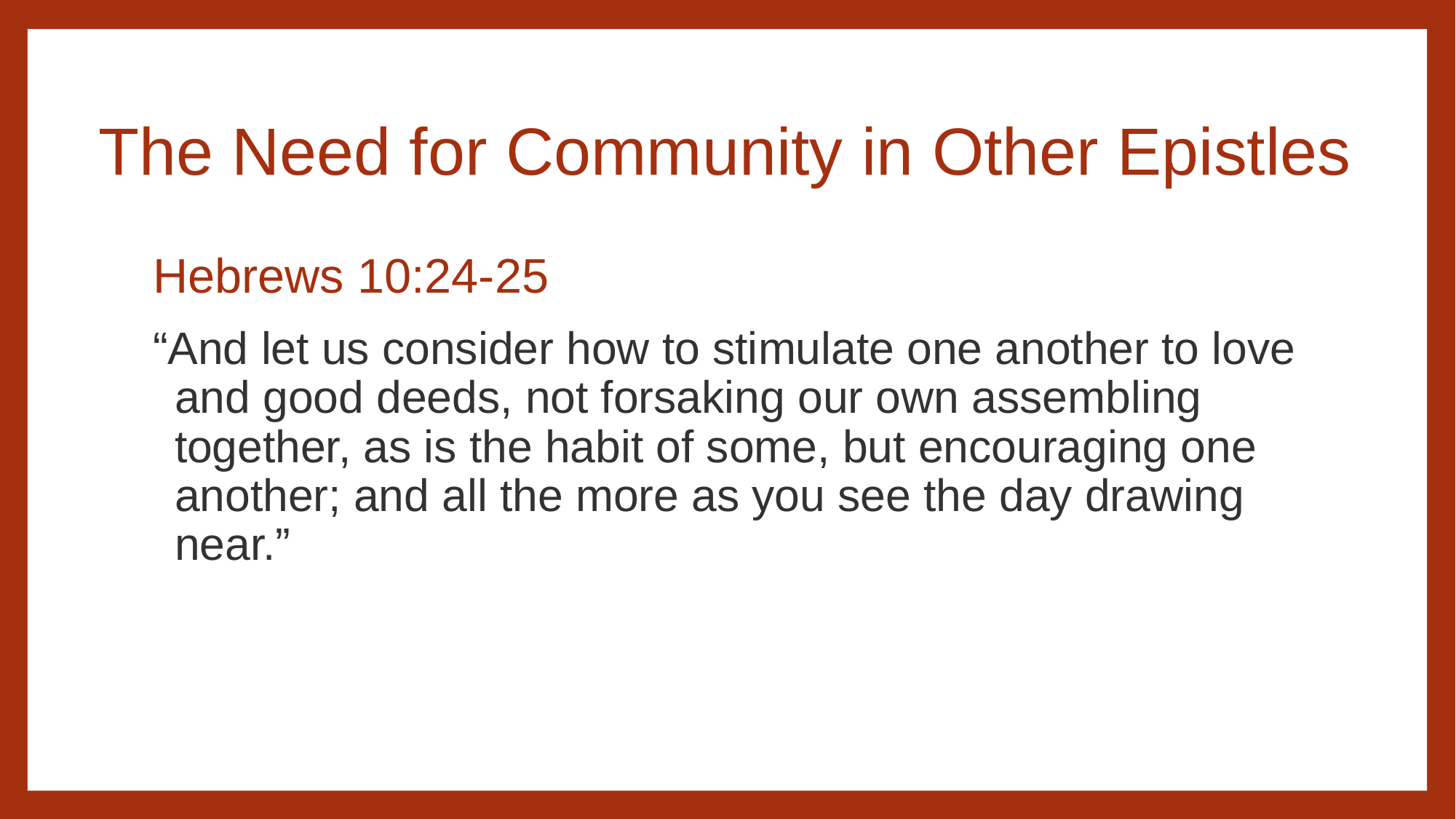

# The Need for Community in Other Epistles
Hebrews 10:24-25
“And let us consider how to stimulate one another to love and good deeds, not forsaking our own assembling together, as is the habit of some, but encouraging one another; and all the more as you see the day drawing near.”